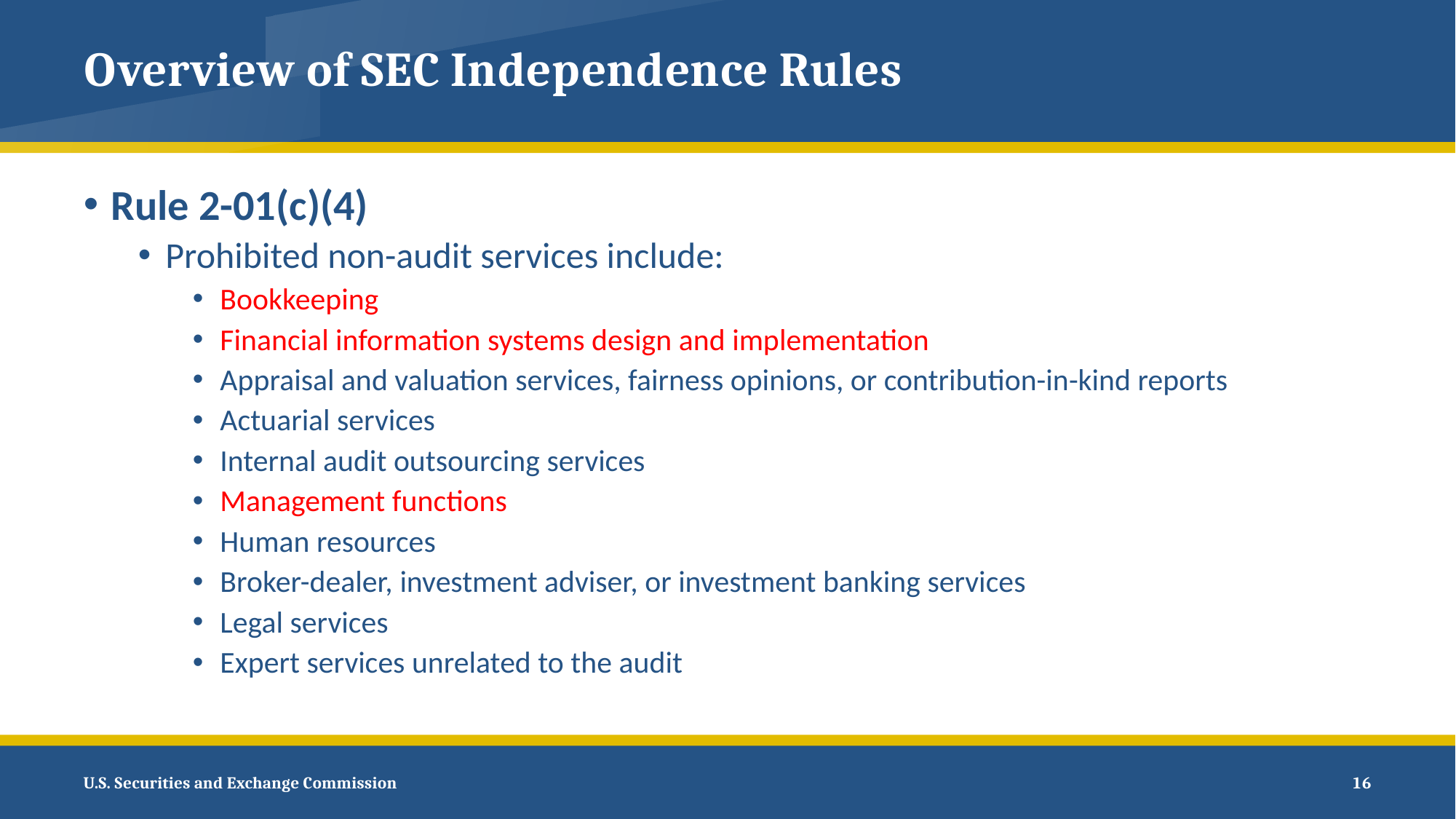

# Overview of SEC Independence Rules
Rule 2-01(c)(4)
Prohibited non-audit services include:
Bookkeeping
Financial information systems design and implementation
Appraisal and valuation services, fairness opinions, or contribution-in-kind reports
Actuarial services
Internal audit outsourcing services
Management functions
Human resources
Broker-dealer, investment adviser, or investment banking services
Legal services
Expert services unrelated to the audit

 16